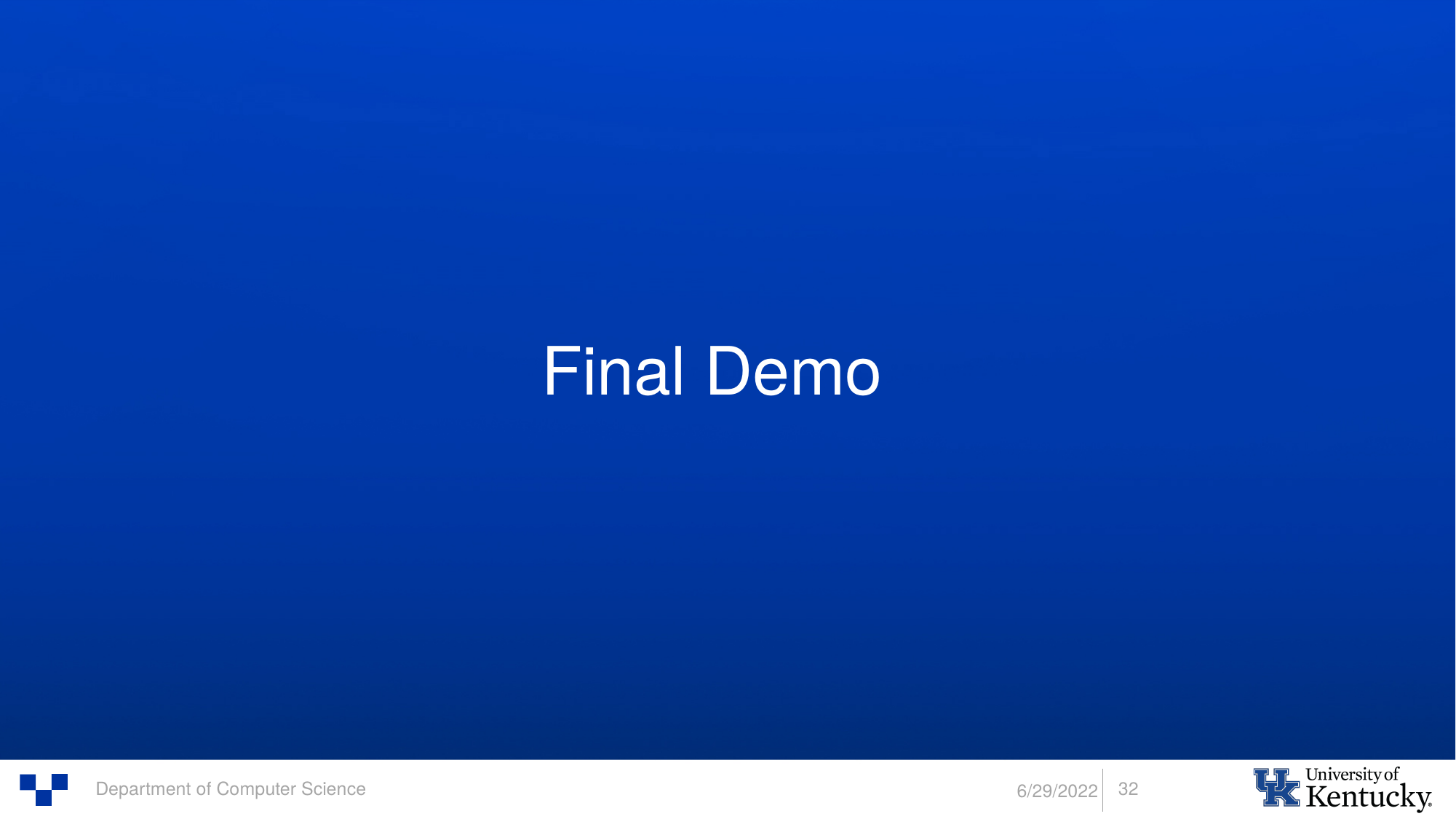

# Final Demo
6/29/2022
32
Department of Computer Science